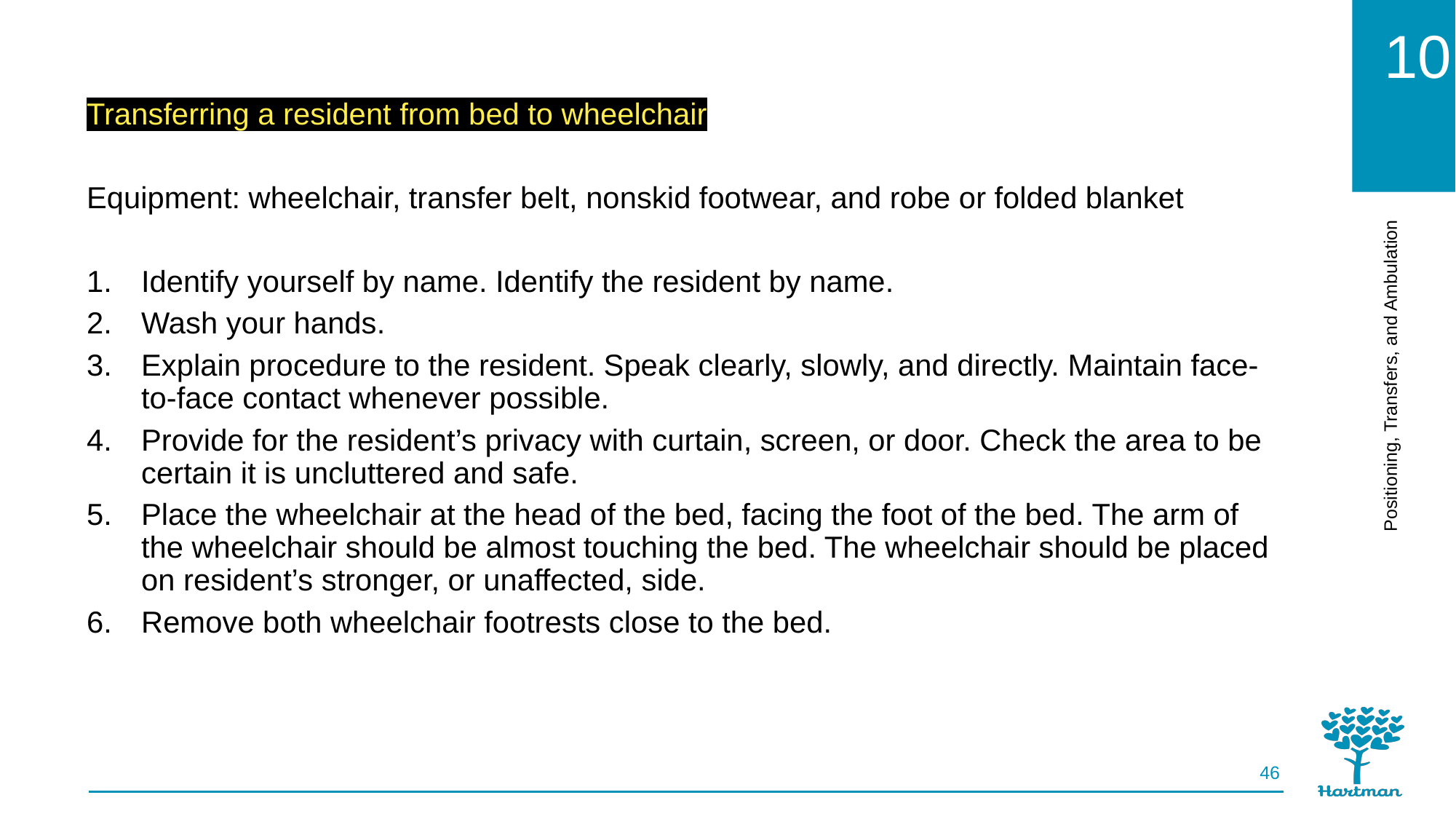

Transferring a resident from bed to wheelchair

Equipment: wheelchair, transfer belt, nonskid footwear, and robe or folded blanket

Identify yourself by name. Identify the resident by name.
Wash your hands.
Explain procedure to the resident. Speak clearly, slowly, and directly. Maintain face-to-face contact whenever possible.
Provide for the resident’s privacy with curtain, screen, or door. Check the area to be certain it is uncluttered and safe.
Place the wheelchair at the head of the bed, facing the foot of the bed. The arm of the wheelchair should be almost touching the bed. The wheelchair should be placed on resident’s stronger, or unaffected, side.
Remove both wheelchair footrests close to the bed.

46